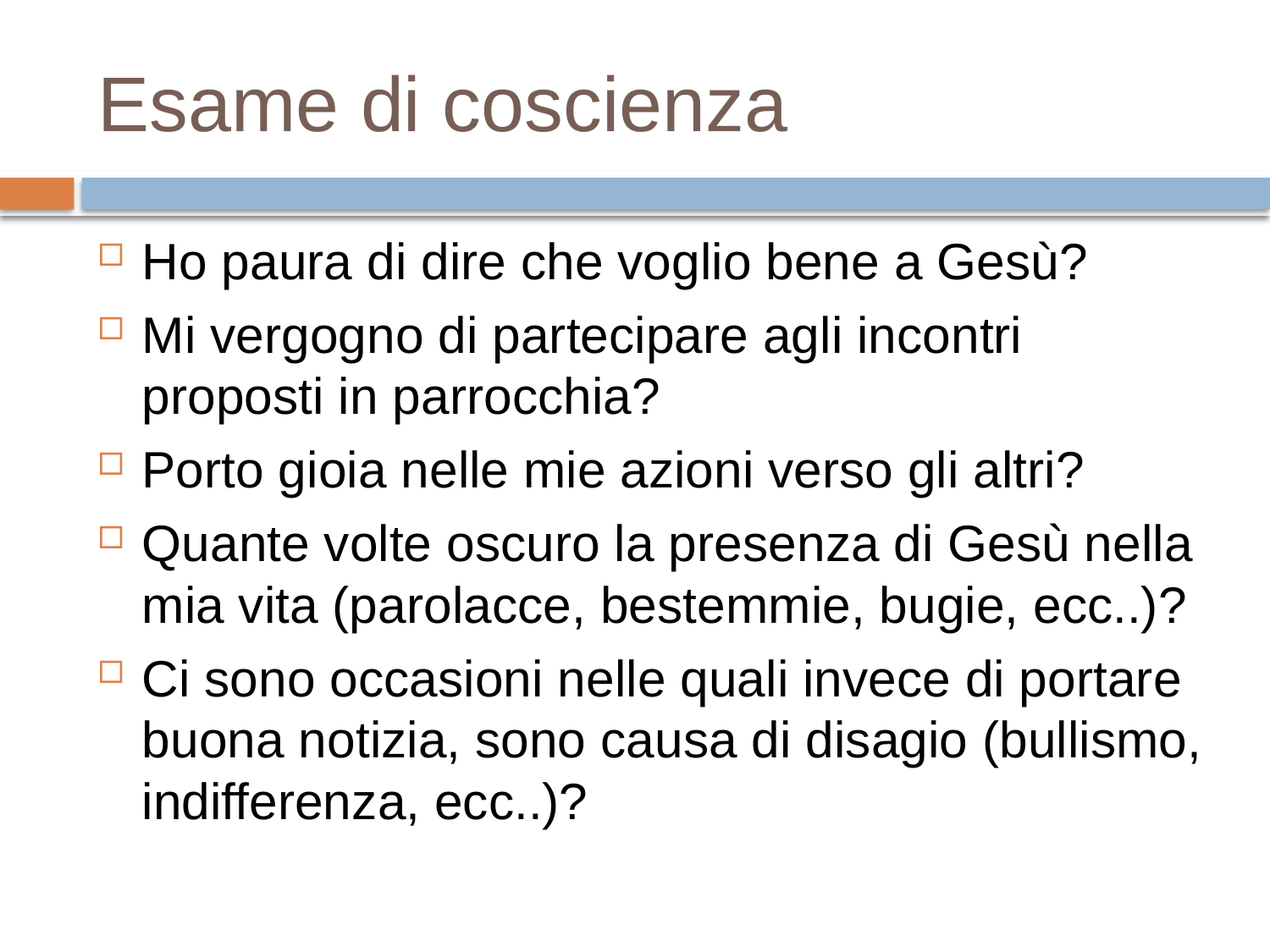

# Esame di coscienza
Ho paura di dire che voglio bene a Gesù?
Mi vergogno di partecipare agli incontri proposti in parrocchia?
Porto gioia nelle mie azioni verso gli altri?
Quante volte oscuro la presenza di Gesù nella mia vita (parolacce, bestemmie, bugie, ecc..)?
Ci sono occasioni nelle quali invece di portare buona notizia, sono causa di disagio (bullismo, indifferenza, ecc..)?